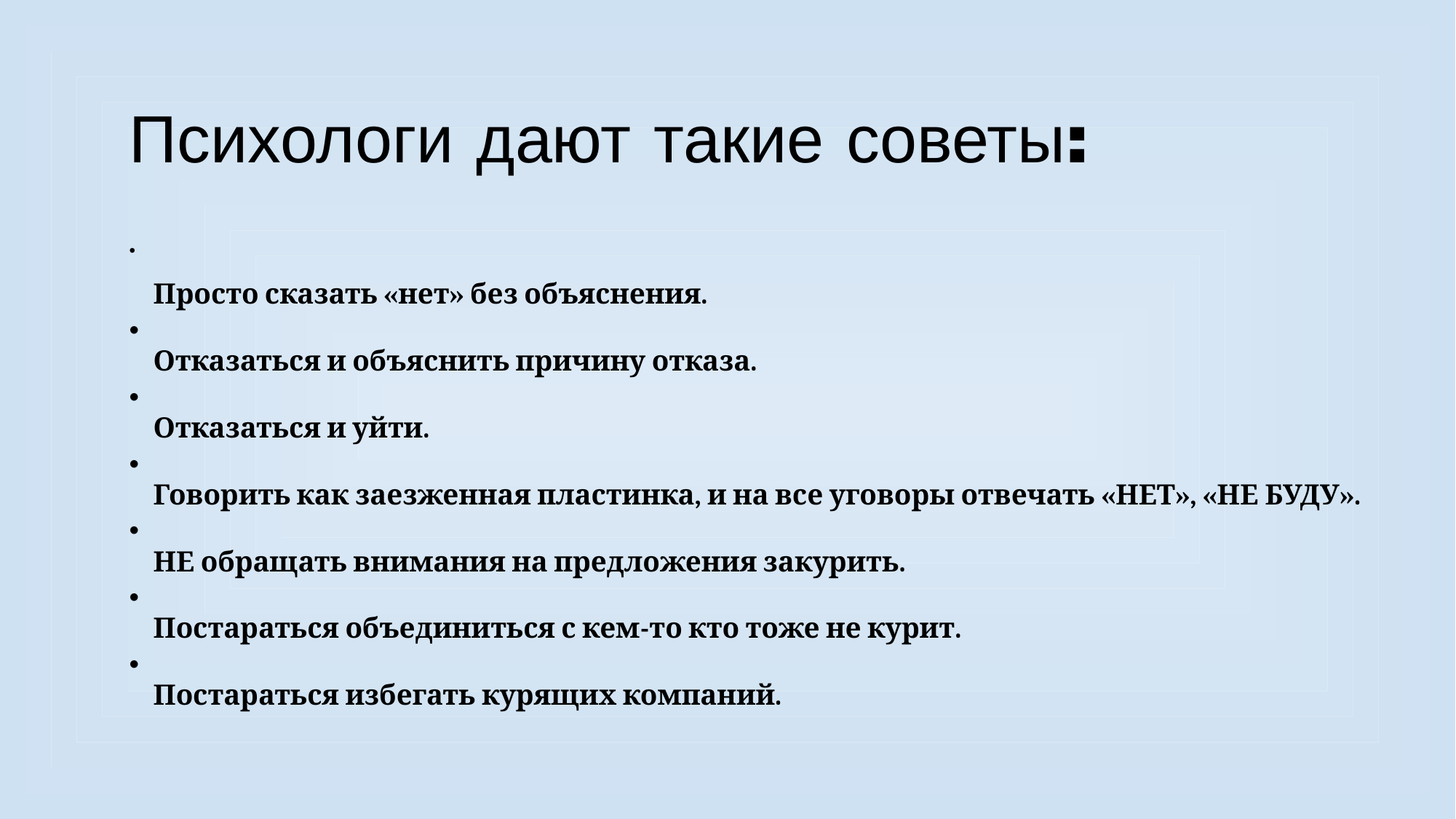

Психологи дают такие советы:
Просто сказать «нет» без объяснения.
Отказаться и объяснить причину отказа.
Отказаться и уйти.
Говорить как заезженная пластинка, и на все уговоры отвечать «НЕТ», «НЕ БУДУ».
НЕ обращать внимания на предложения закурить.
Постараться объединиться с кем-то кто тоже не курит.
Постараться избегать курящих компаний.